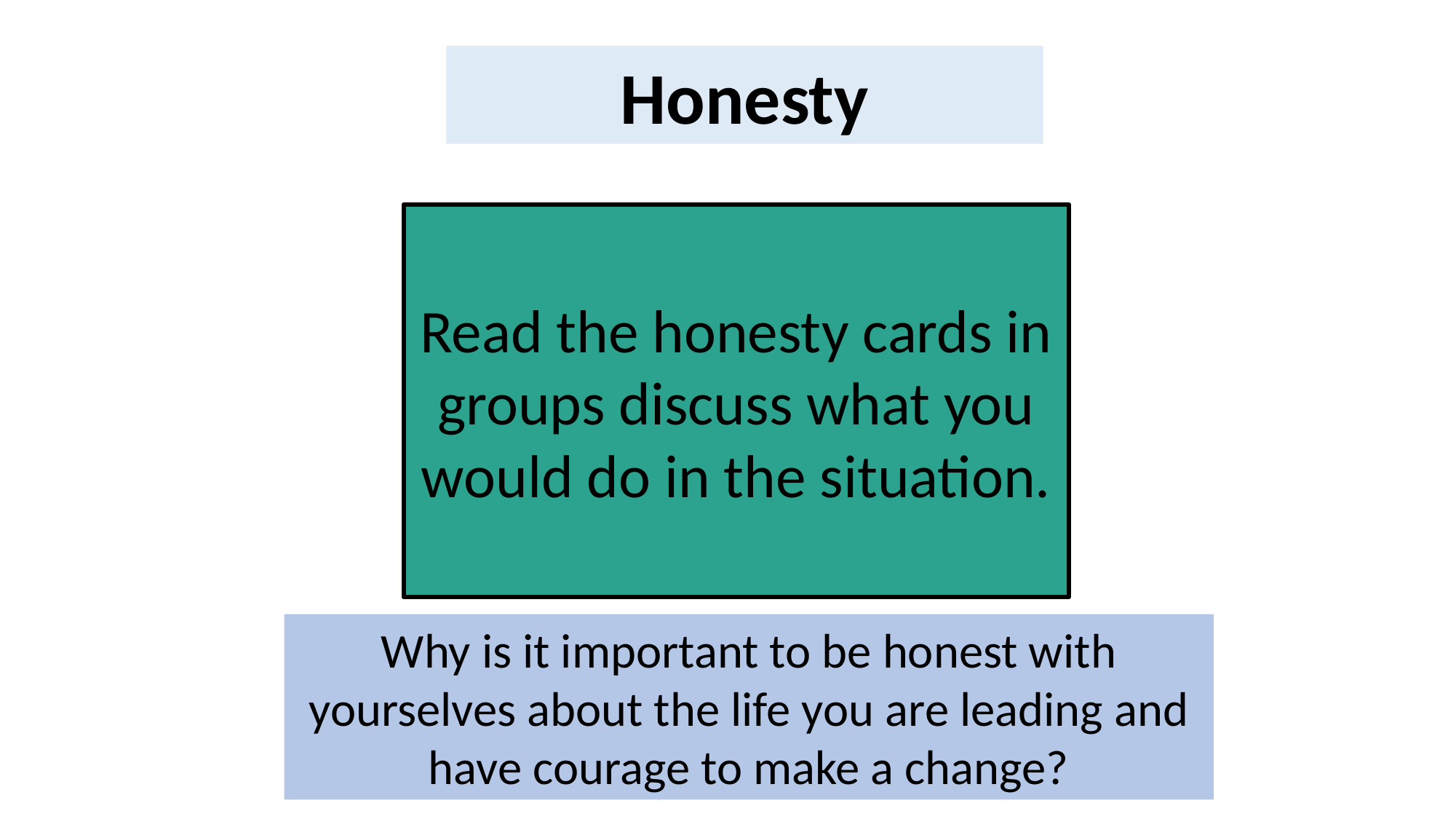

Honesty
Read the honesty cards in groups discuss what you would do in the situation.
Why is it important to be honest with yourselves about the life you are leading and have courage to make a change?